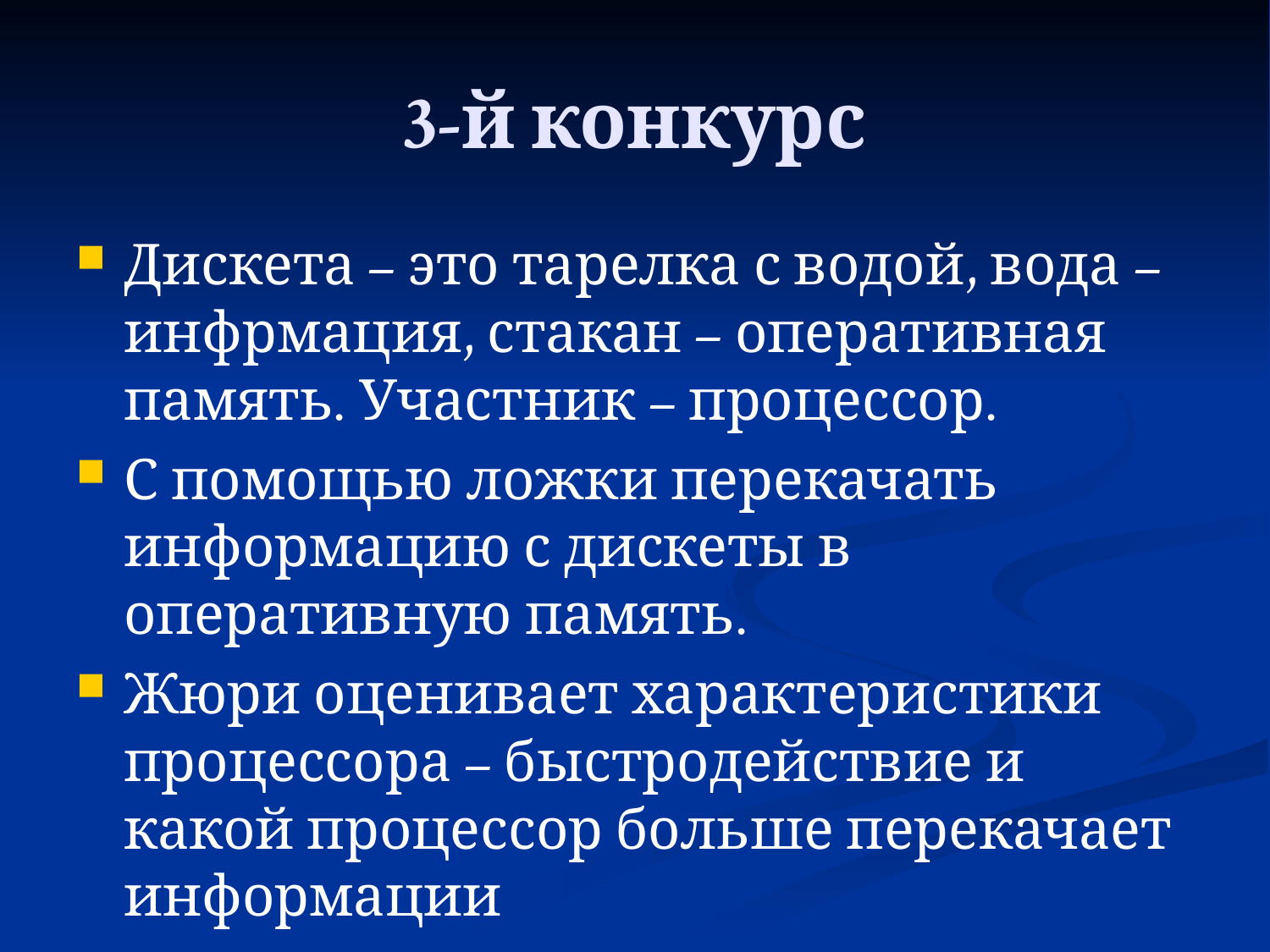

# 3-й конкурс
Дискета – это тарелка с водой, вода – инфрмация, стакан – оперативная память. Участник – процессор.
С помощью ложки перекачать информацию с дискеты в оперативную память.
Жюри оценивает характеристики процессора – быстродействие и какой процессор больше перекачает информации